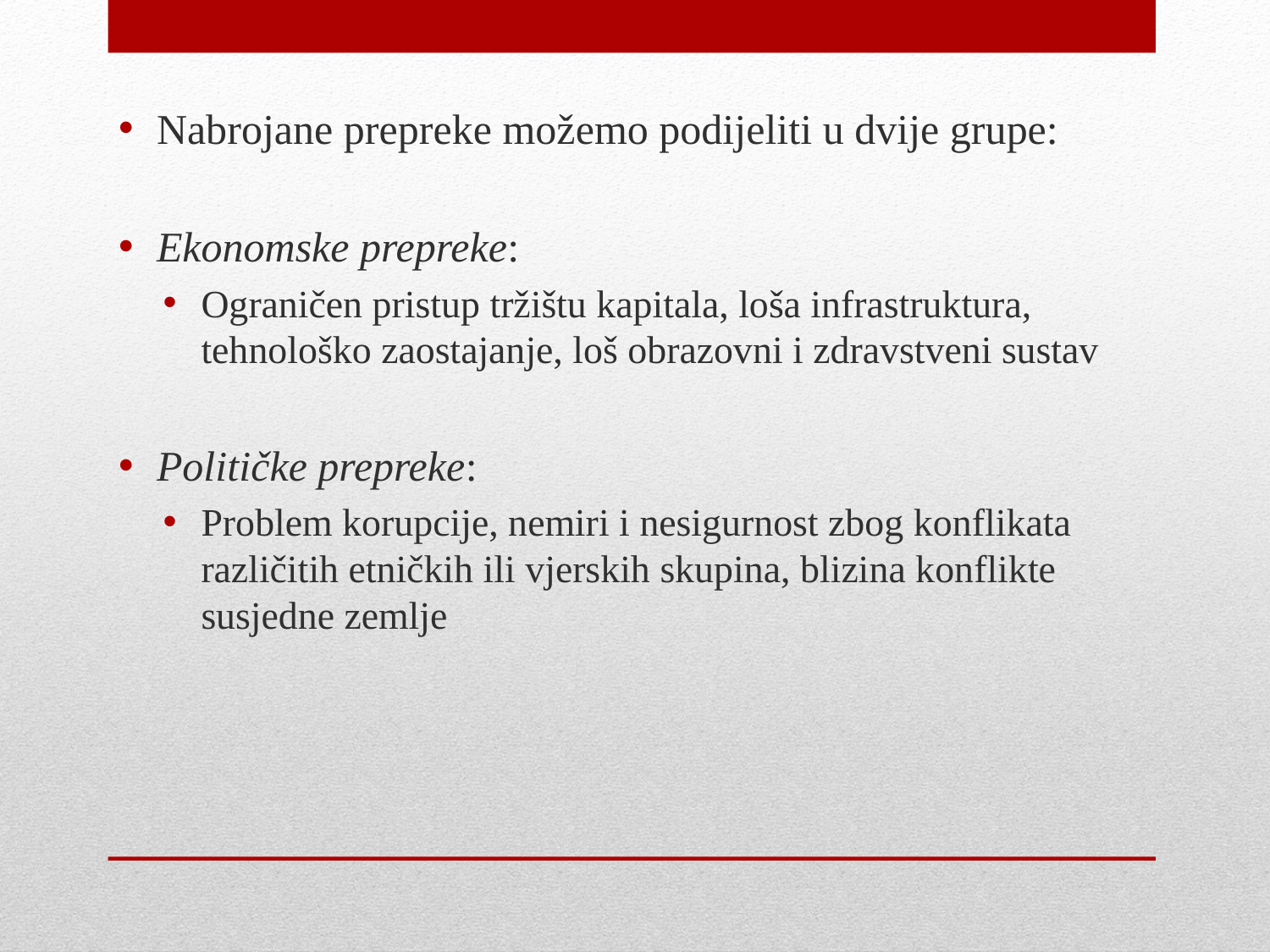

Nabrojane prepreke možemo podijeliti u dvije grupe:

Ekonomske prepreke:
Ograničen pristup tržištu kapitala, loša infrastruktura, tehnološko zaostajanje, loš obrazovni i zdravstveni sustav

Političke prepreke:
Problem korupcije, nemiri i nesigurnost zbog konflikata različitih etničkih ili vjerskih skupina, blizina konflikte susjedne zemlje